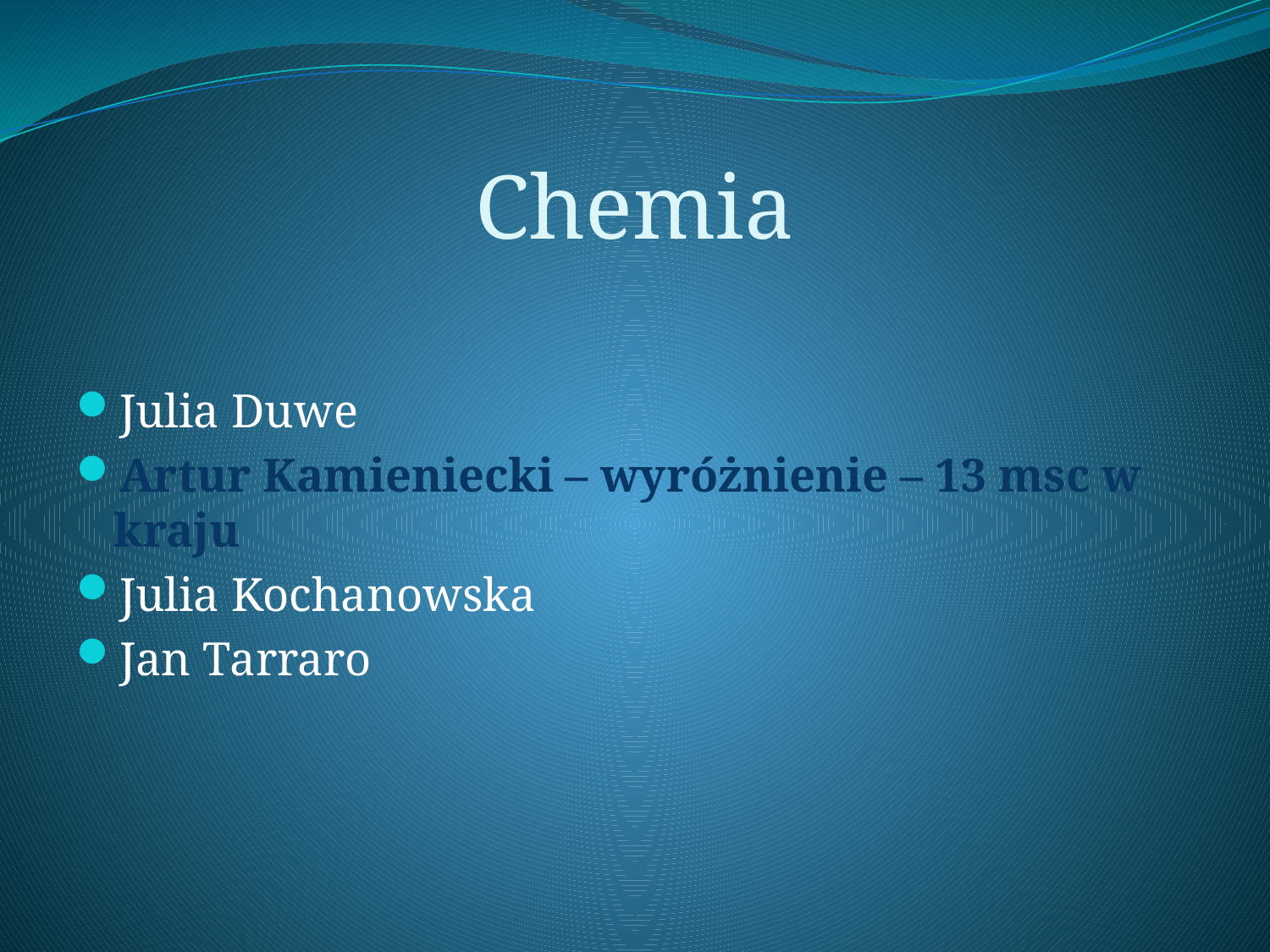

# Chemia
Julia Duwe
Artur Kamieniecki – wyróżnienie – 13 msc w kraju
Julia Kochanowska
Jan Tarraro